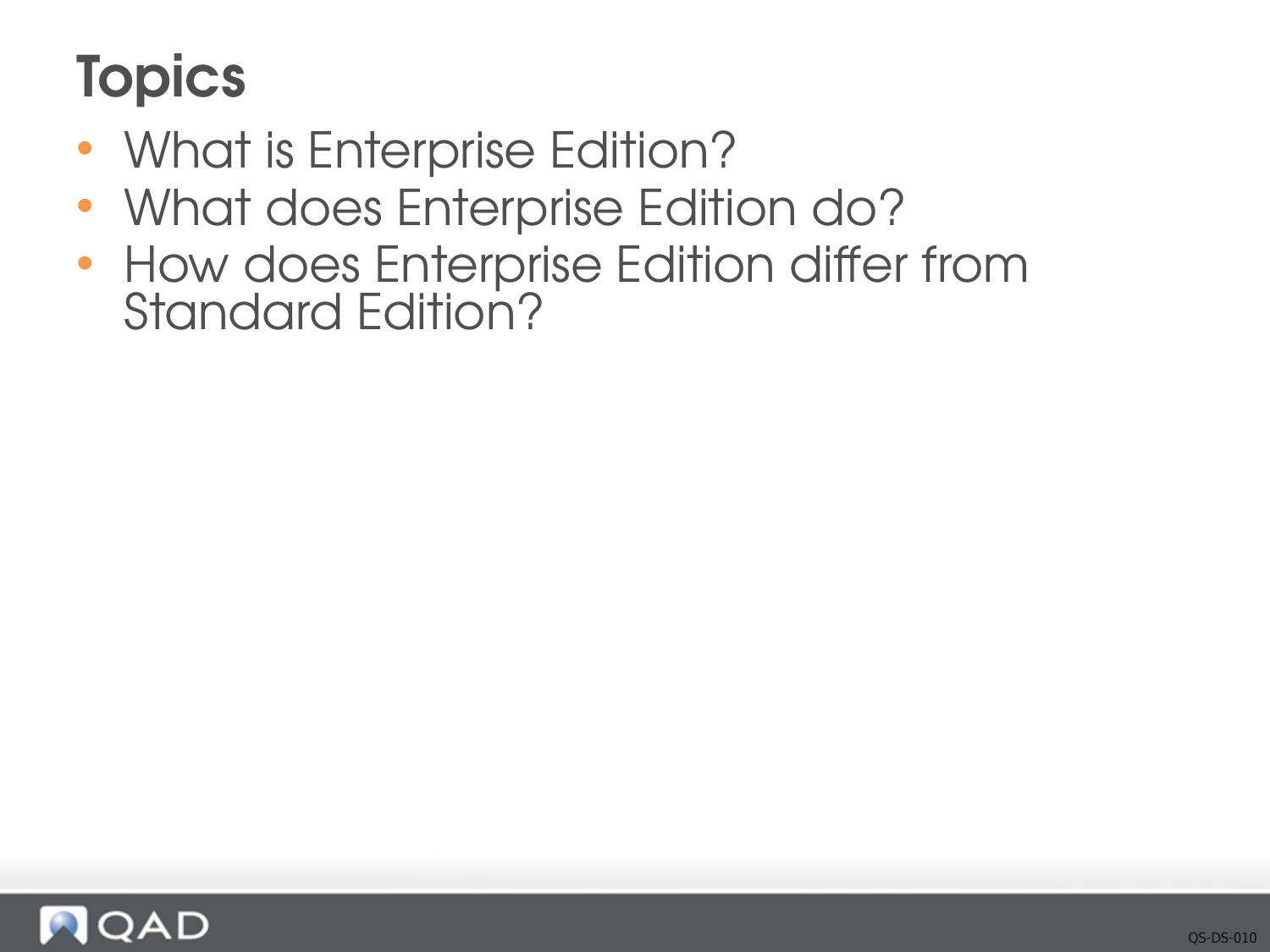

# Topics
What is Enterprise Edition?
What does Enterprise Edition do?
How does Enterprise Edition differ from Standard Edition?

QS-DS-010